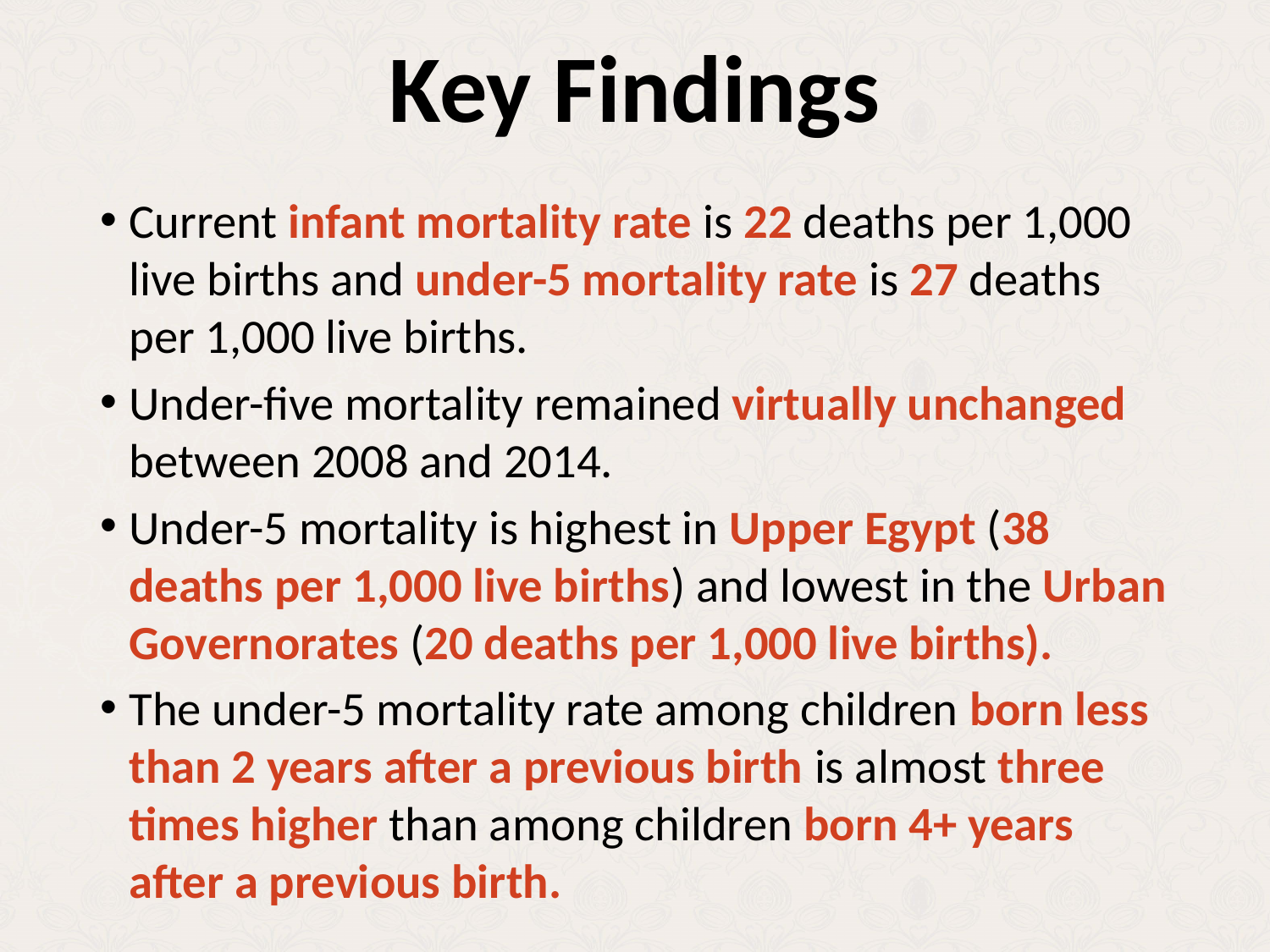

# Key Findings
Current infant mortality rate is 22 deaths per 1,000 live births and under-5 mortality rate is 27 deaths per 1,000 live births.
Under-five mortality remained virtually unchanged between 2008 and 2014.
Under-5 mortality is highest in Upper Egypt (38 deaths per 1,000 live births) and lowest in the Urban Governorates (20 deaths per 1,000 live births).
The under-5 mortality rate among children born less than 2 years after a previous birth is almost three times higher than among children born 4+ years after a previous birth.